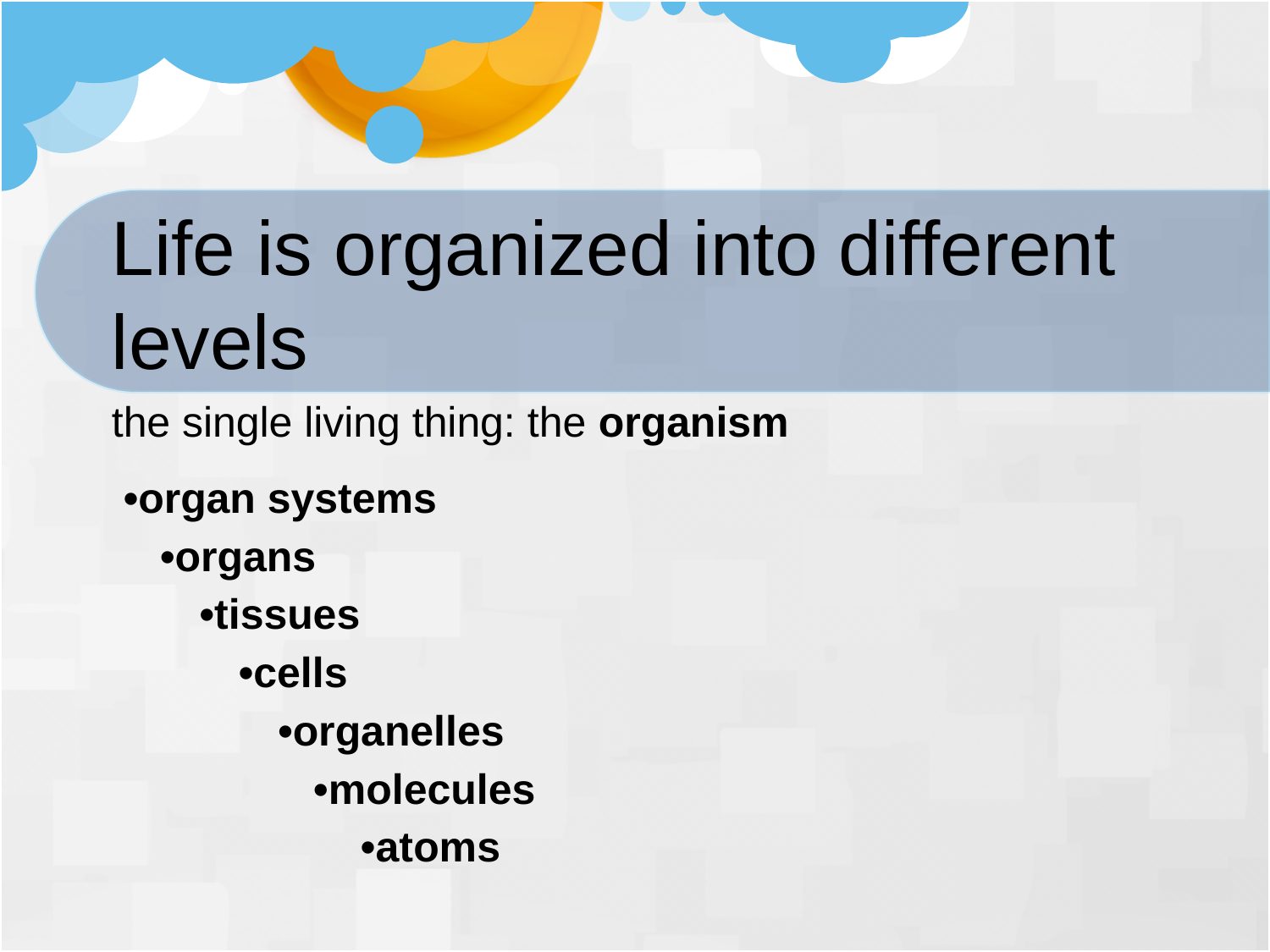

# Life is organized into different levels
the single living thing: the organism
 •organ systems
•organs
•tissues
•cells
•organelles
   •molecules
       •atoms